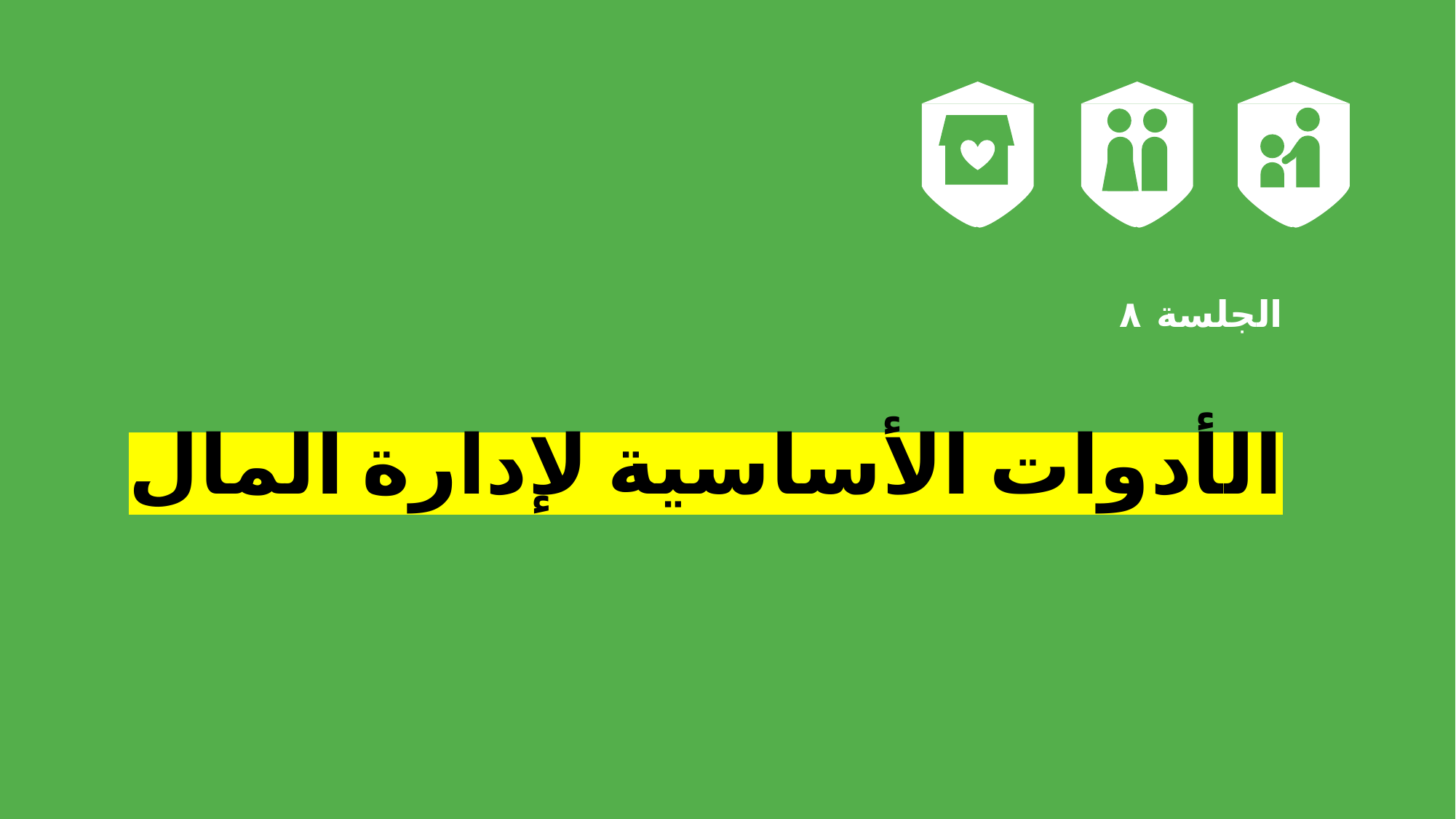

# الجلسة  ٨ الأدوات الأساسية لإدارة المال